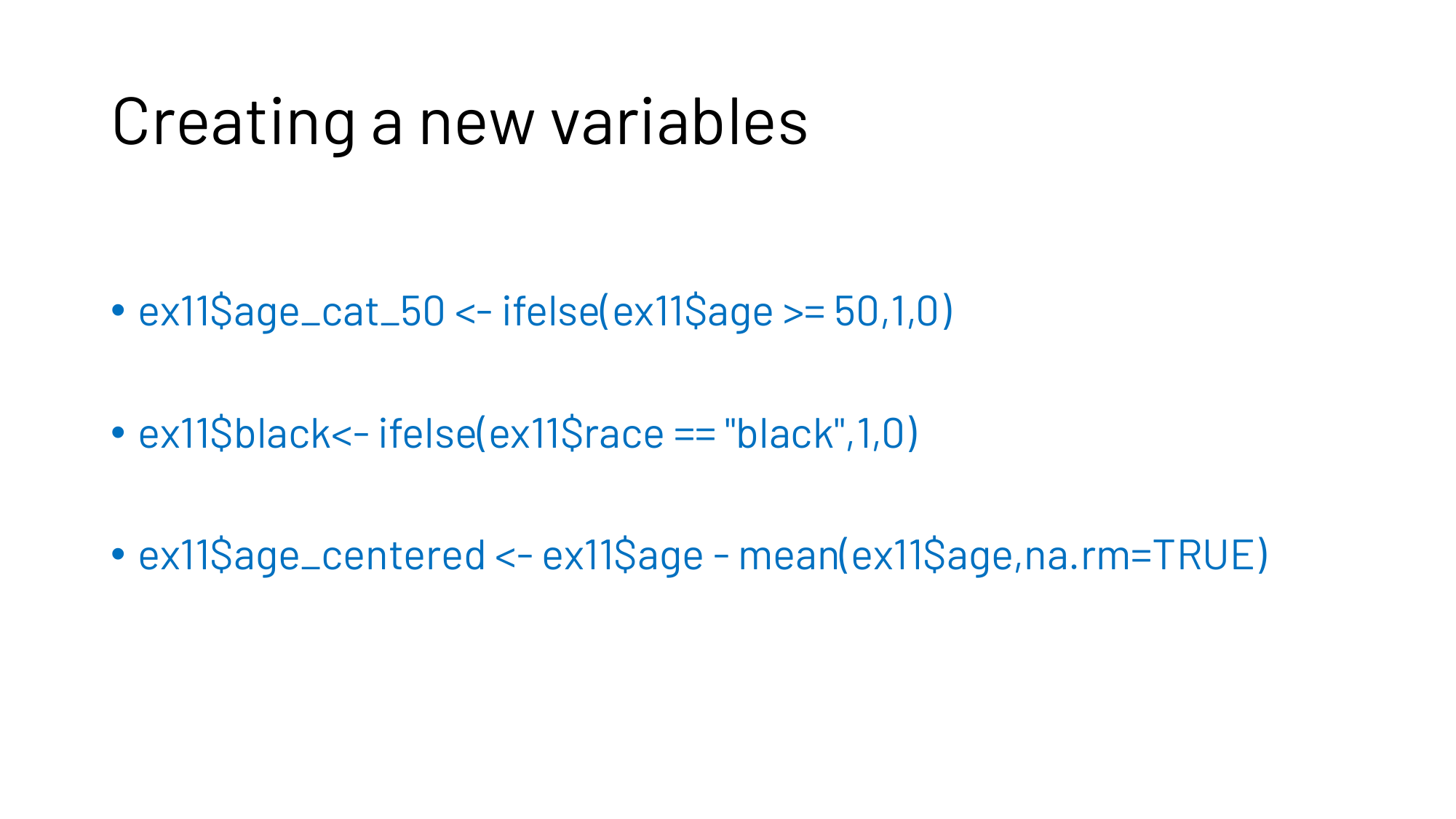

# Creating a new variables

ex11$age_cat_50 <- ifelse(ex11$age >= 50,1,0)

ex11$black<- ifelse(ex11$race == "black",1,0)

ex11$age_centered <- ex11$age - mean(ex11$age,na.rm=TRUE)